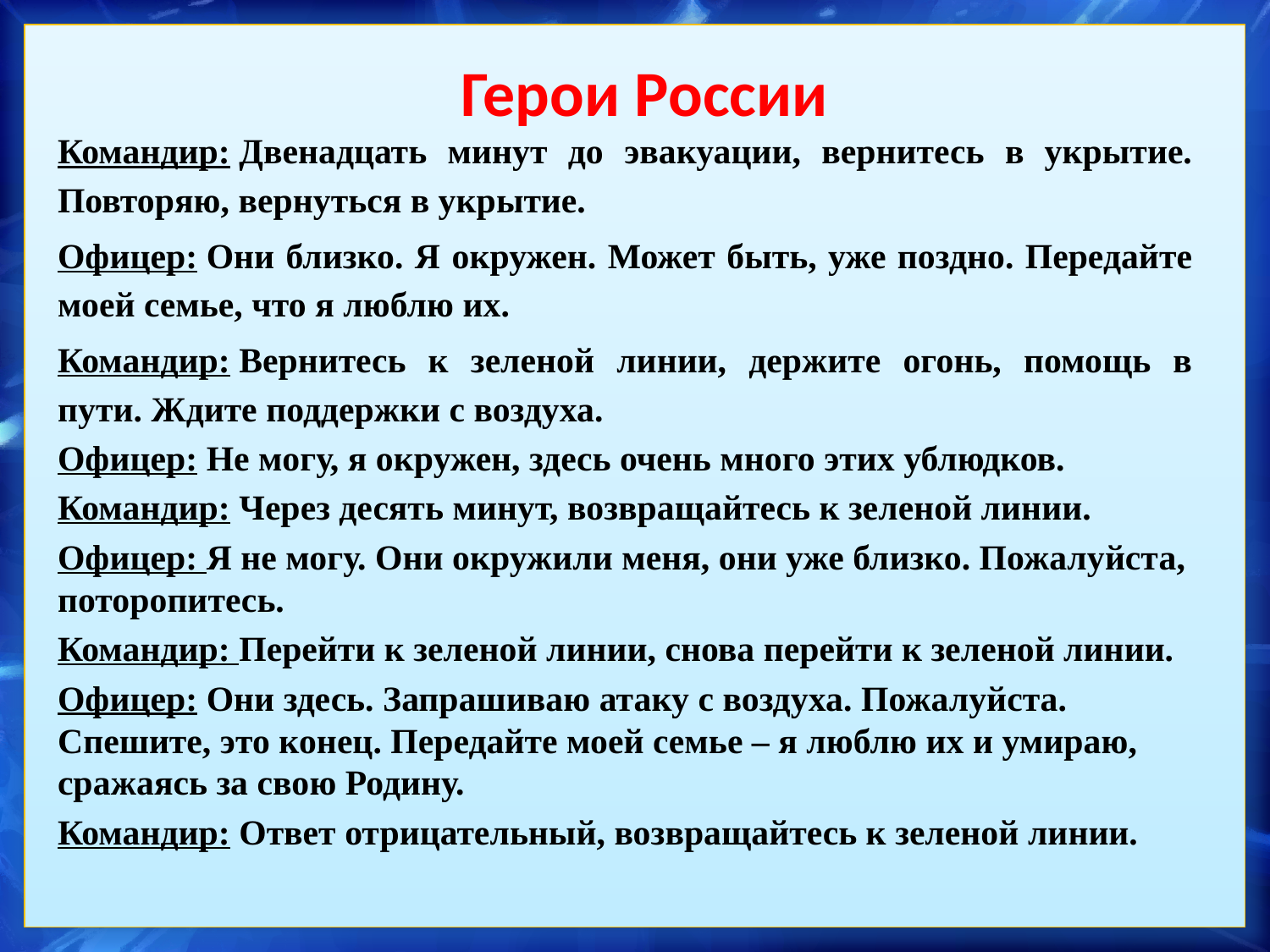

# Герои России
Командир: Двенадцать минут до эвакуации, вернитесь в укрытие. Повторяю, вернуться в укрытие.
Офицер: Они близко. Я окружен. Может быть, уже поздно. Передайте моей семье, что я люблю их.
Командир: Вернитесь к зеленой линии, держите огонь, помощь в пути. Ждите поддержки с воздуха.
Офицер: Не могу, я окружен, здесь очень много этих ублюдков.
Командир: Через десять минут, возвращайтесь к зеленой линии.
Офицер: Я не могу. Они окружили меня, они уже близко. Пожалуйста, поторопитесь.
Командир: Перейти к зеленой линии, снова перейти к зеленой линии.
Офицер: Они здесь. Запрашиваю атаку с воздуха. Пожалуйста. Спешите, это конец. Передайте моей семье – я люблю их и умираю, сражаясь за свою Родину.
Командир: Ответ отрицательный, возвращайтесь к зеленой линии.